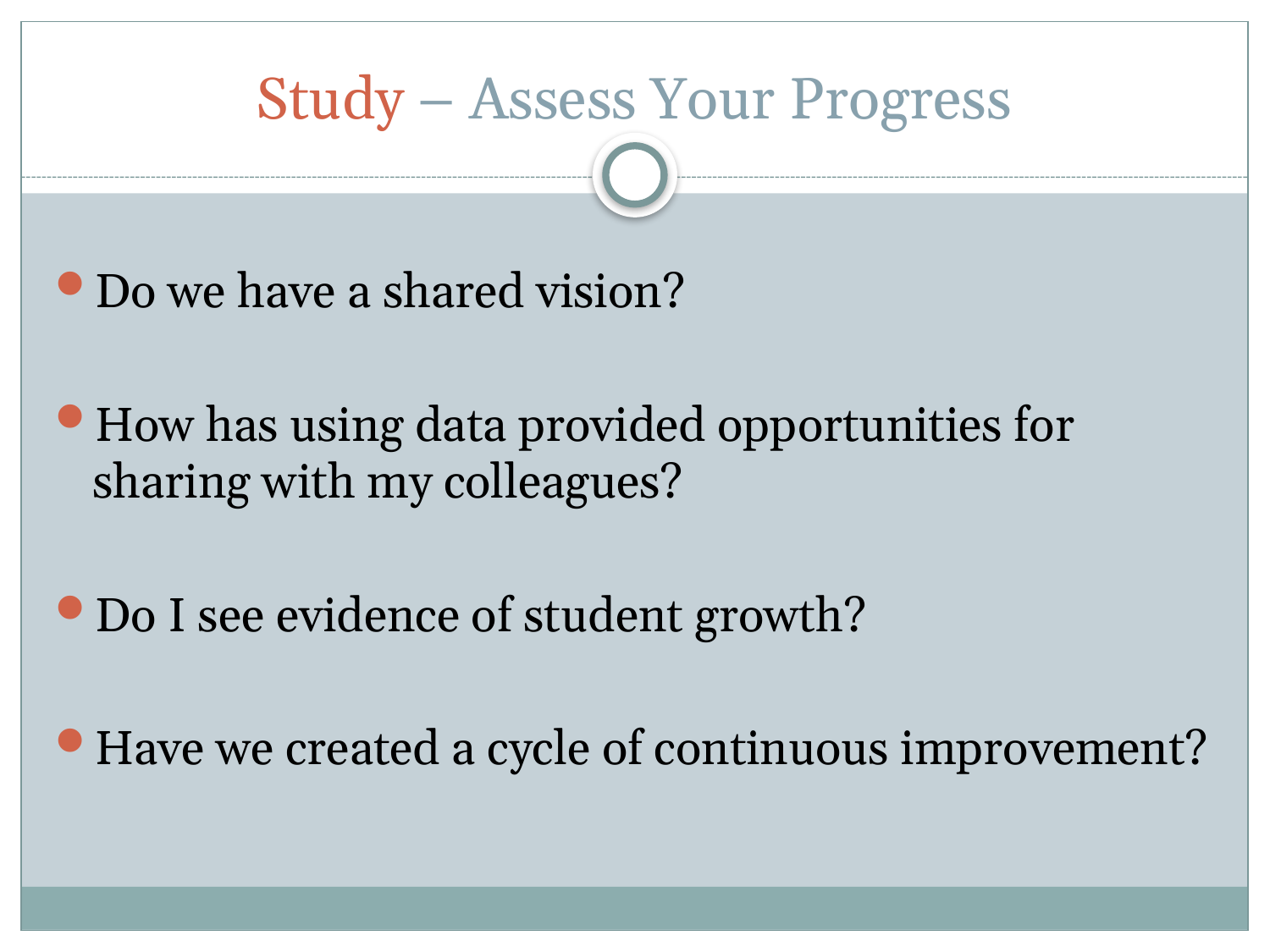

# Study – Assess Your Progress
Do we have a shared vision?

How has using data provided opportunities for sharing with my colleagues?

Do I see evidence of student growth?

Have we created a cycle of continuous improvement?